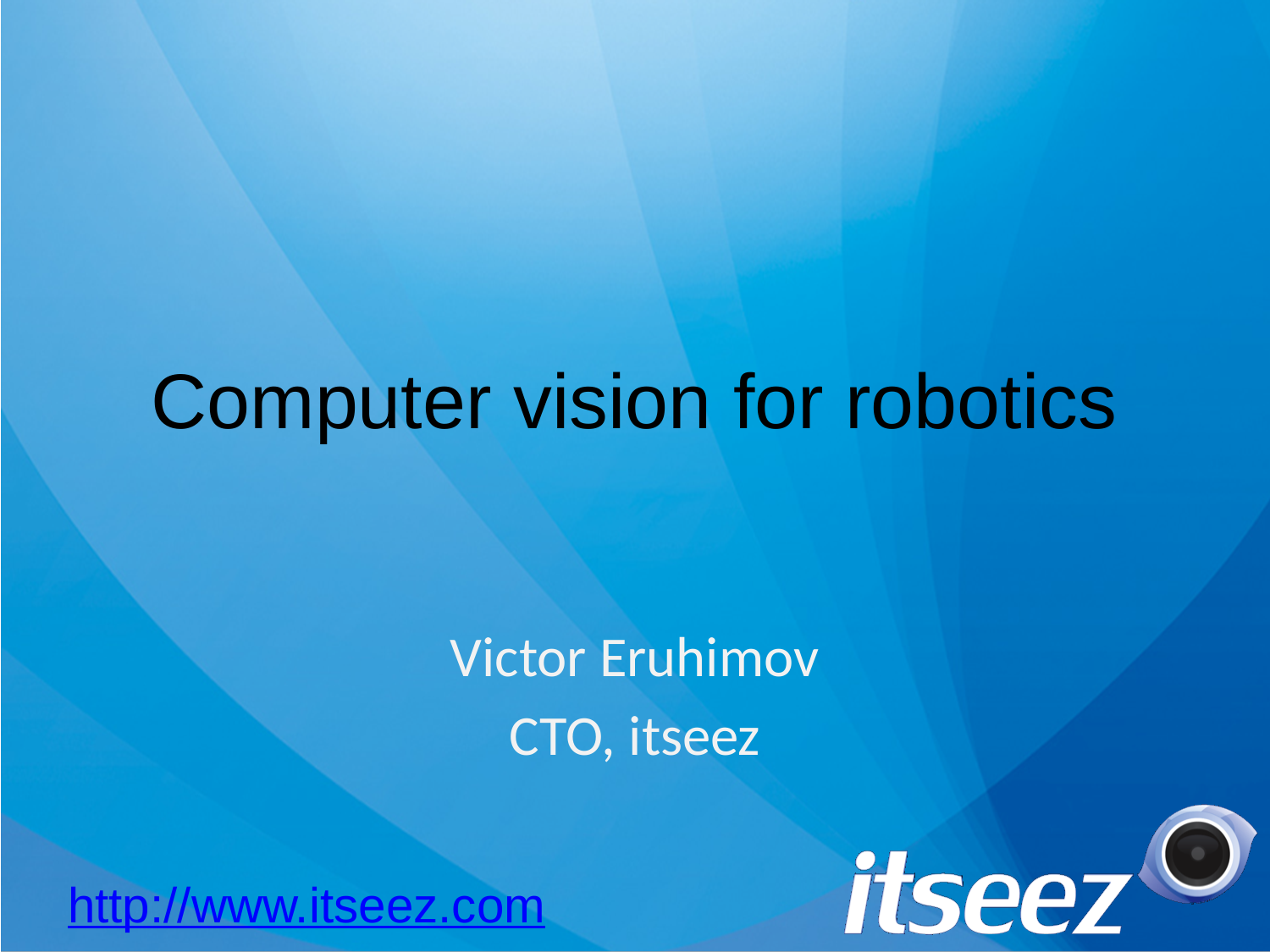

# Computer vision for robotics
Victor Eruhimov
CTO, itseez
http://www.itseez.com